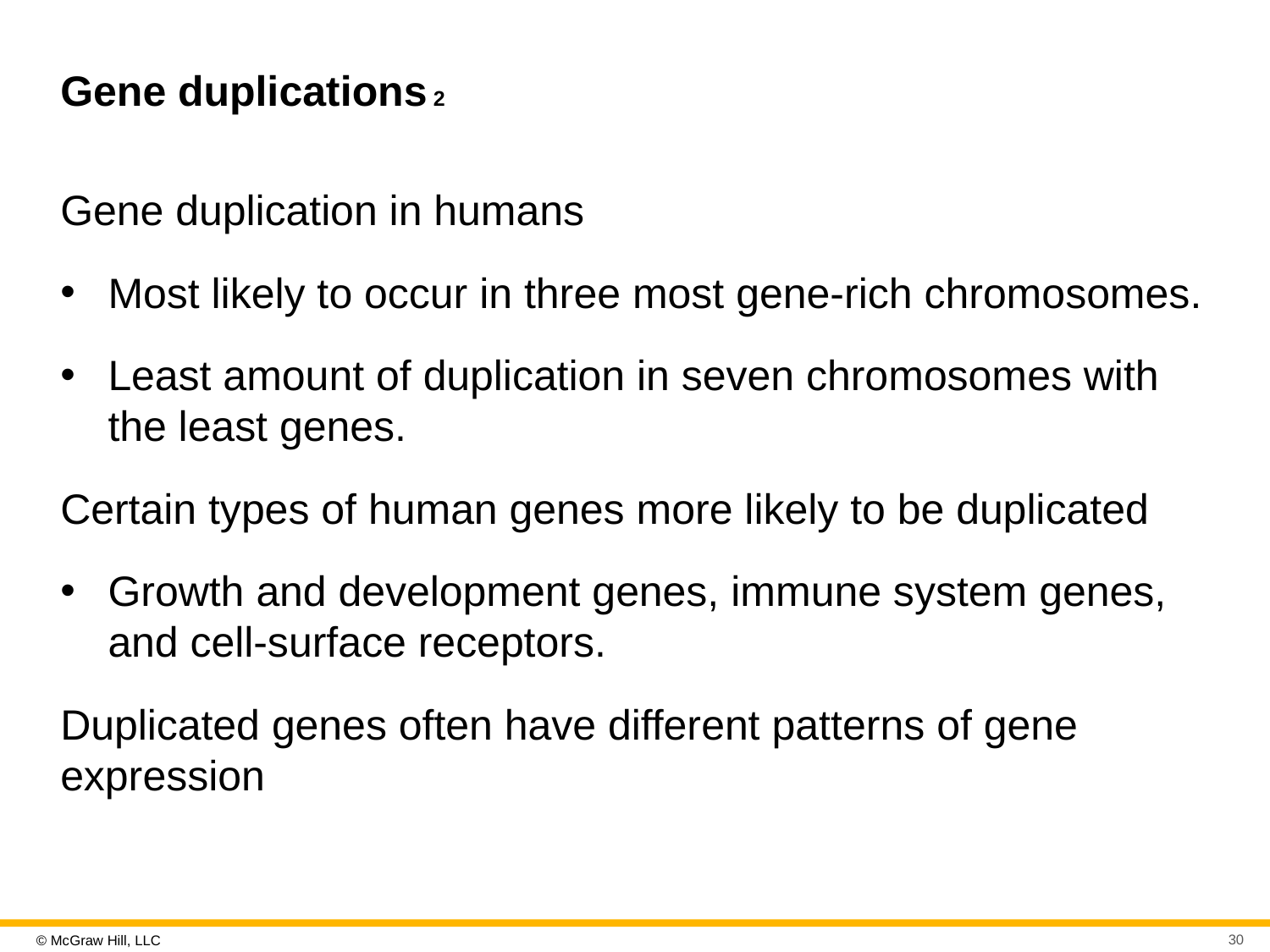

# Gene duplications 2
Gene duplication in humans
Most likely to occur in three most gene-rich chromosomes.
Least amount of duplication in seven chromosomes with the least genes.
Certain types of human genes more likely to be duplicated
Growth and development genes, immune system genes, and cell-surface receptors.
Duplicated genes often have different patterns of gene expression
30